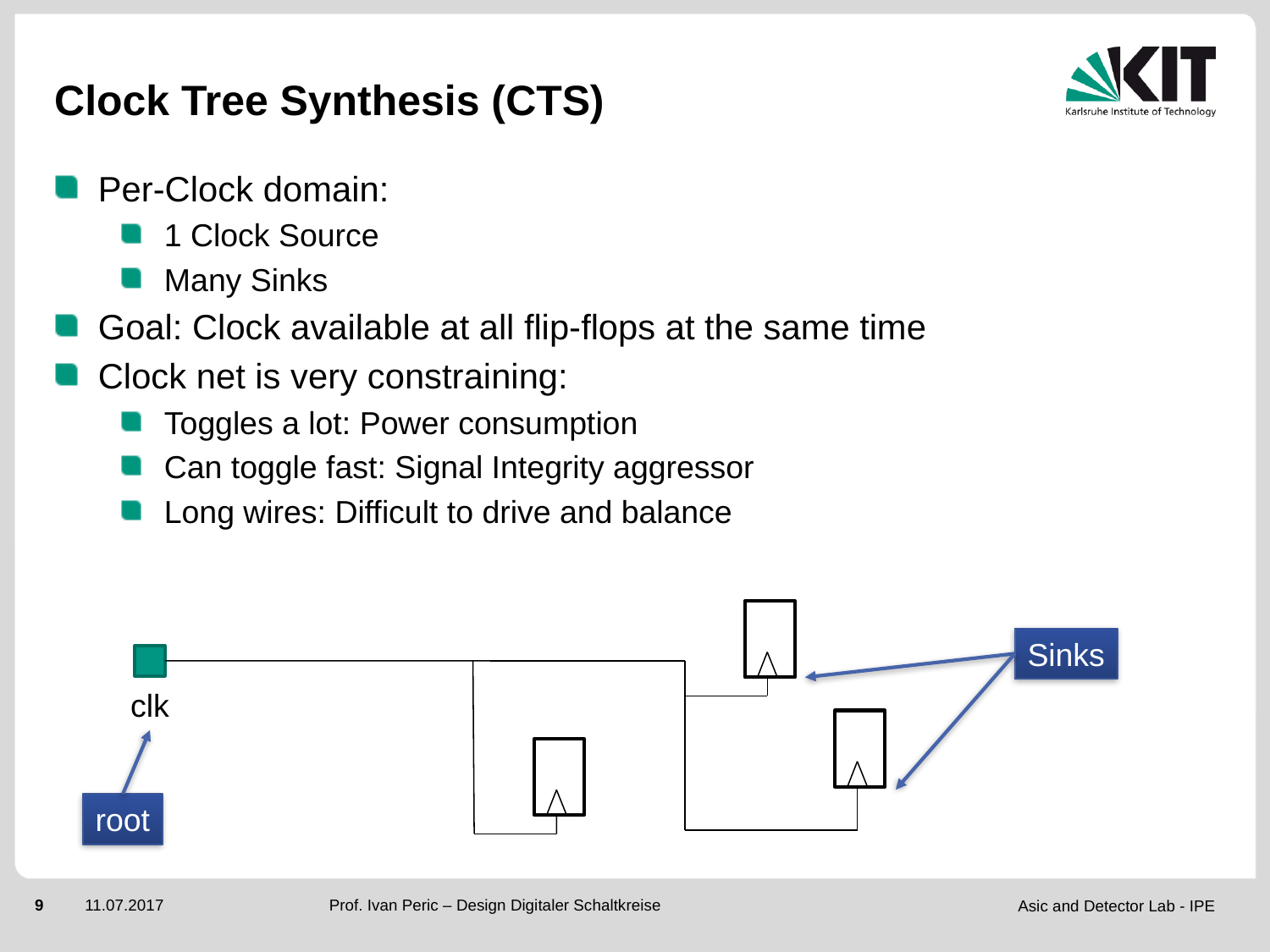

# Clock Tree Synthesis (CTS)
Per-Clock domain:
1 Clock Source
Many Sinks
Goal: Clock available at all flip-flops at the same time
Clock net is very constraining:
Toggles a lot: Power consumption
Can toggle fast: Signal Integrity aggressor
Long wires: Difficult to drive and balance

Sinks

clk

root